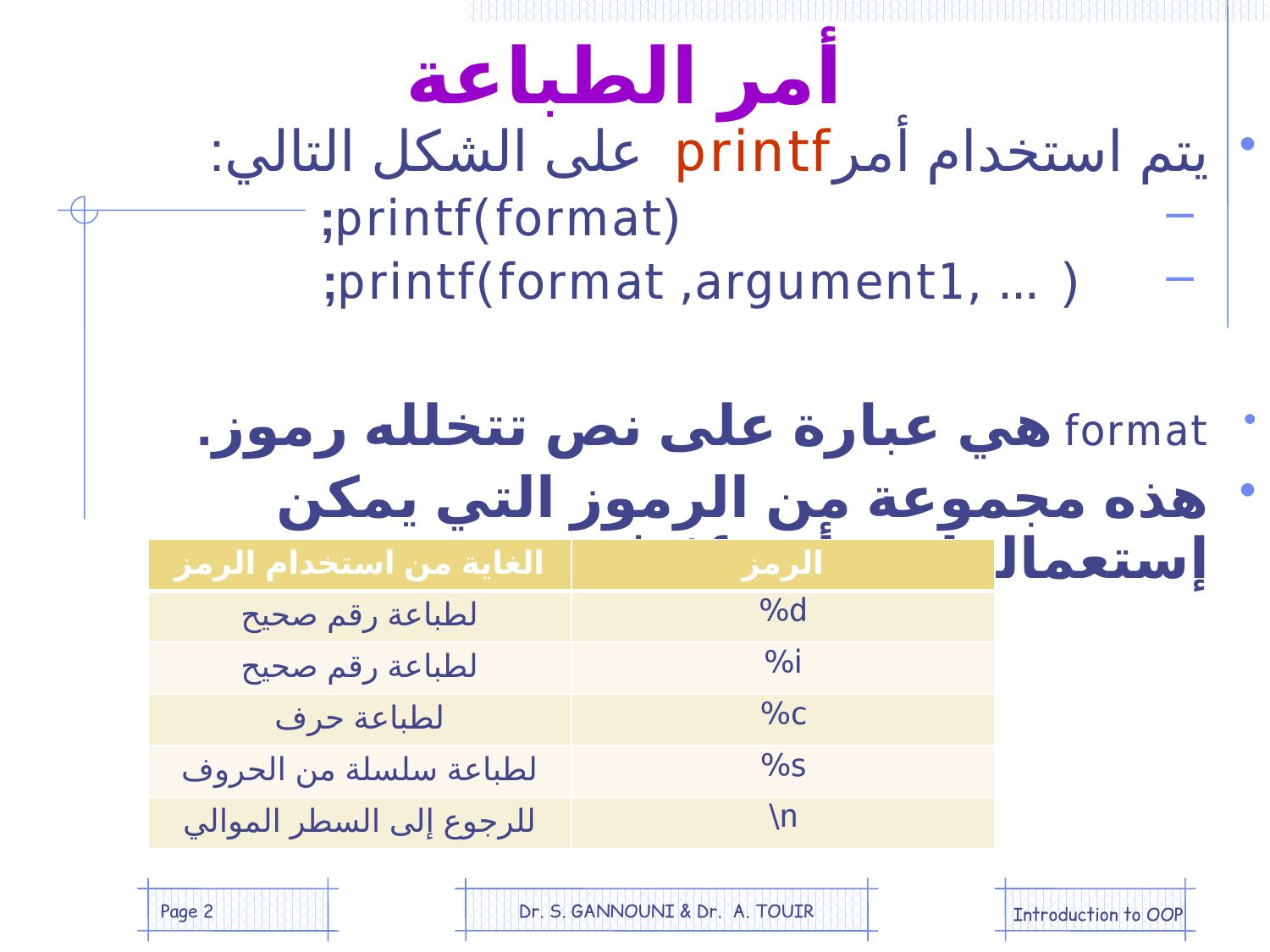

# أمر الطباعة
يتم استخدام أمرprintf  على الشكل التالي:
                                  printf(format);
     printf(format ,argument1, … );

format هي عبارة على نص تتخلله رموز.
هذه مجموعة من الرموز التي يمكن إستعمالها مع أمر printf :

| الغاية من استخدام الرمز | الرمز |
| --- | --- |
| لطباعة رقم صحيح | %d |
| لطباعة رقم صحيح | %i |
| لطباعة حرف | %c |
| لطباعة سلسلة من الحروف | %s |
| للرجوع إلى السطر الموالي | \n |
Page 2
Dr. S. GANNOUNI & Dr.  A. TOUIR
Introduction to OOP